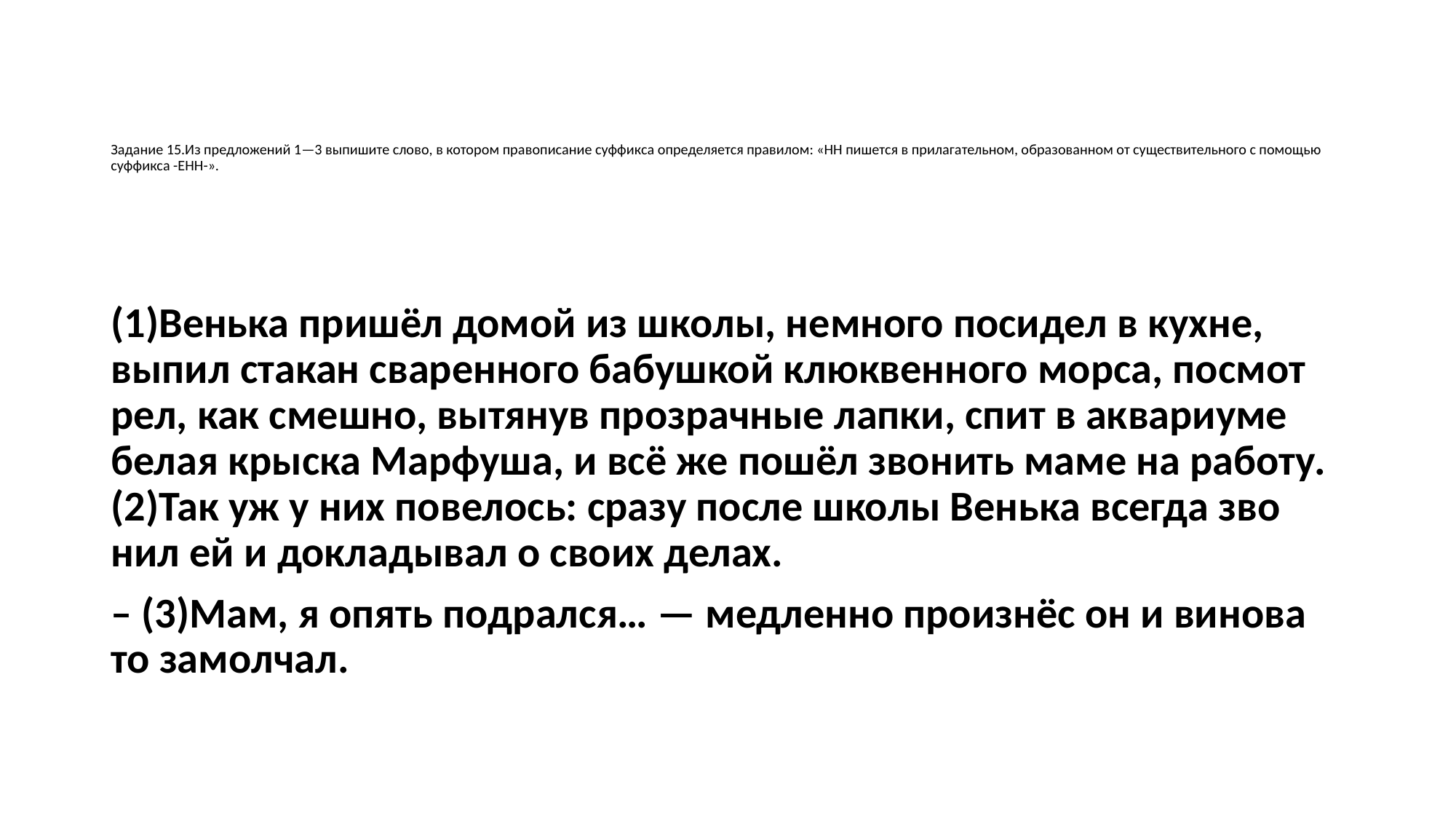

# Задание 15.Из предложений 1—3 выпишите слово, в котором правописание суффикса определяется правилом: «НН пишется в прилагательном, образованном от существительного с помощью суффикса -ЕНН-».
(1)Вень­ка пришёл домой из школы, не­мно­го по­си­дел в кухне, выпил ста­кан сваренного бабушкой клюк­вен­но­го морса, по­смот­рел, как смеш­но, вы­тя­нув про­зрач­ные лапки, спит в ак­ва­ри­уме белая крыс­ка Мар­фу­ша, и всё же пошёл зво­нить маме на ра­бо­ту. (2)Так уж у них по­ве­лось: сразу после школы Вень­ка все­гда зво­нил ей и до­кла­ды­вал о своих делах.
– (3)Мам, я опять по­драл­ся… — мед­лен­но про­изнёс он и ви­но­ва­то за­мол­чал.